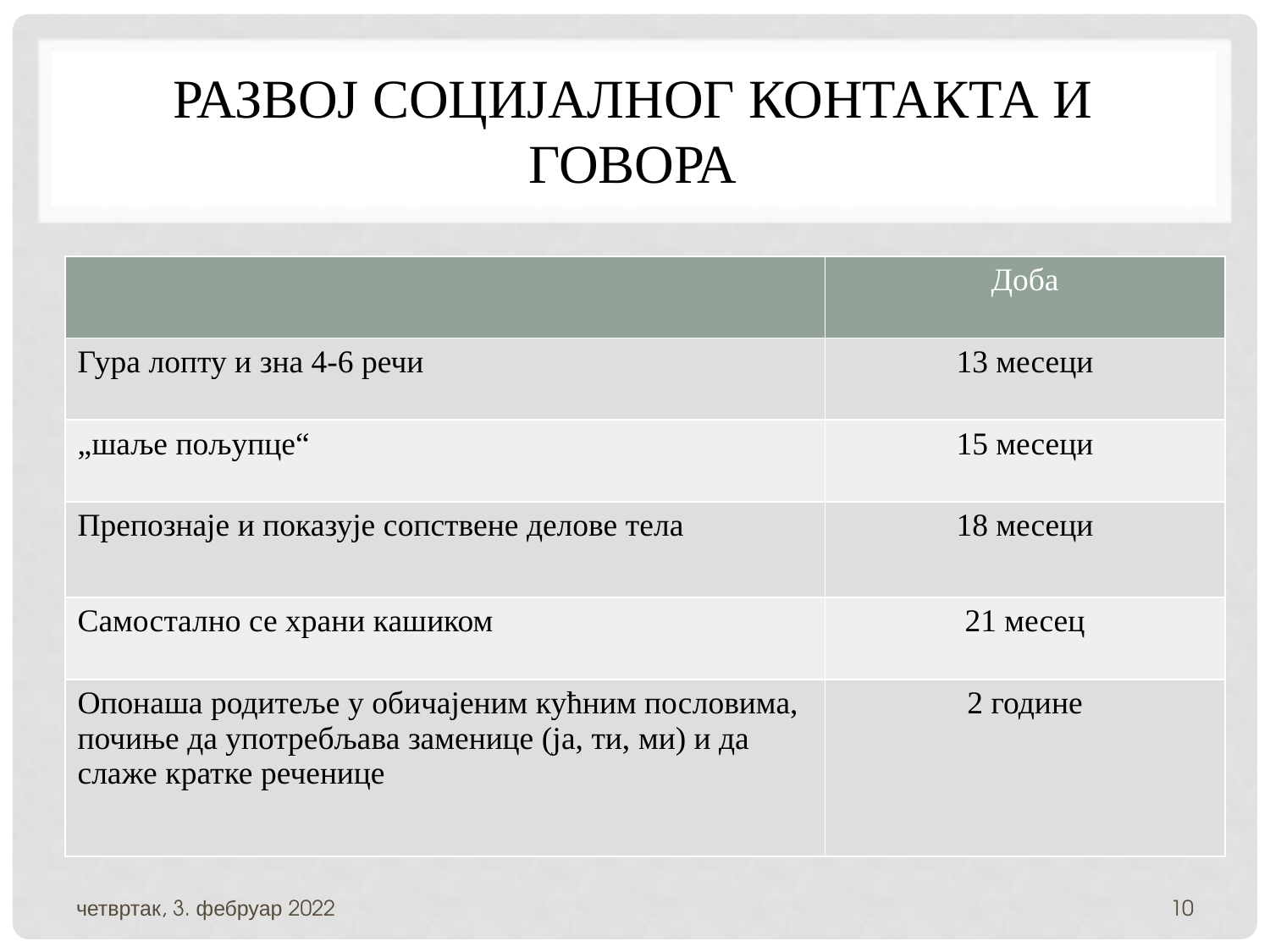

# Развој социјалног контакта и говора

|  | Доба |
| --- | --- |
| Гура лопту и зна 4-6 речи | 13 месеци |
| „шаље пољупце“ | 15 месеци |
| Препознаје и показује сопствене делове тела | 18 месеци |
| Самостално се храни кашиком | 21 месец |
| Опонаша родитеље у обичајеним кућним пословима, почиње да употребљава заменице (ја, ти, ми) и да слаже кратке реченице | 2 године |
четвртак, 3. фебруар 2022
10